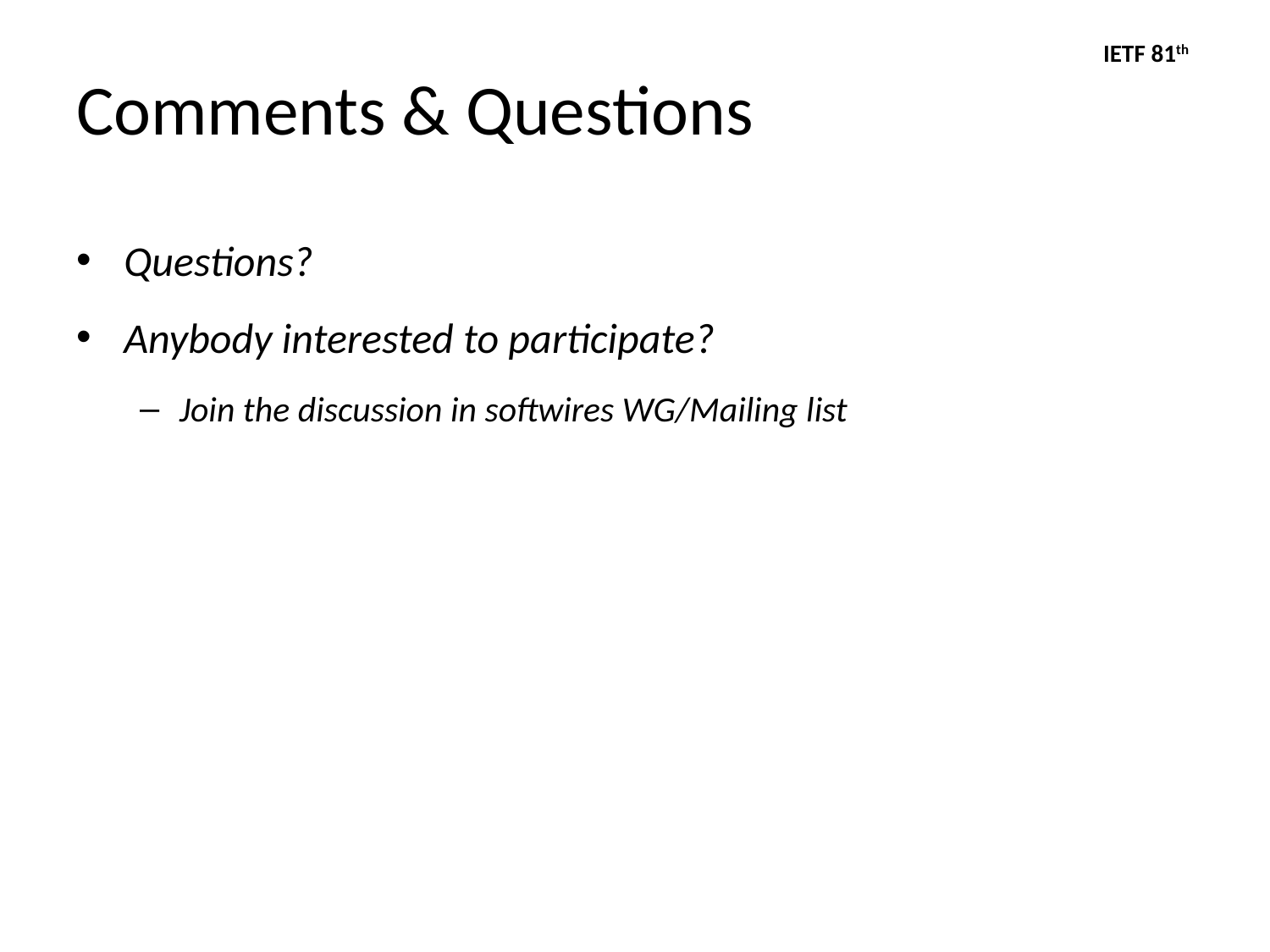

# Comments & Questions
Questions?
Anybody interested to participate?
Join the discussion in softwires WG/Mailing list